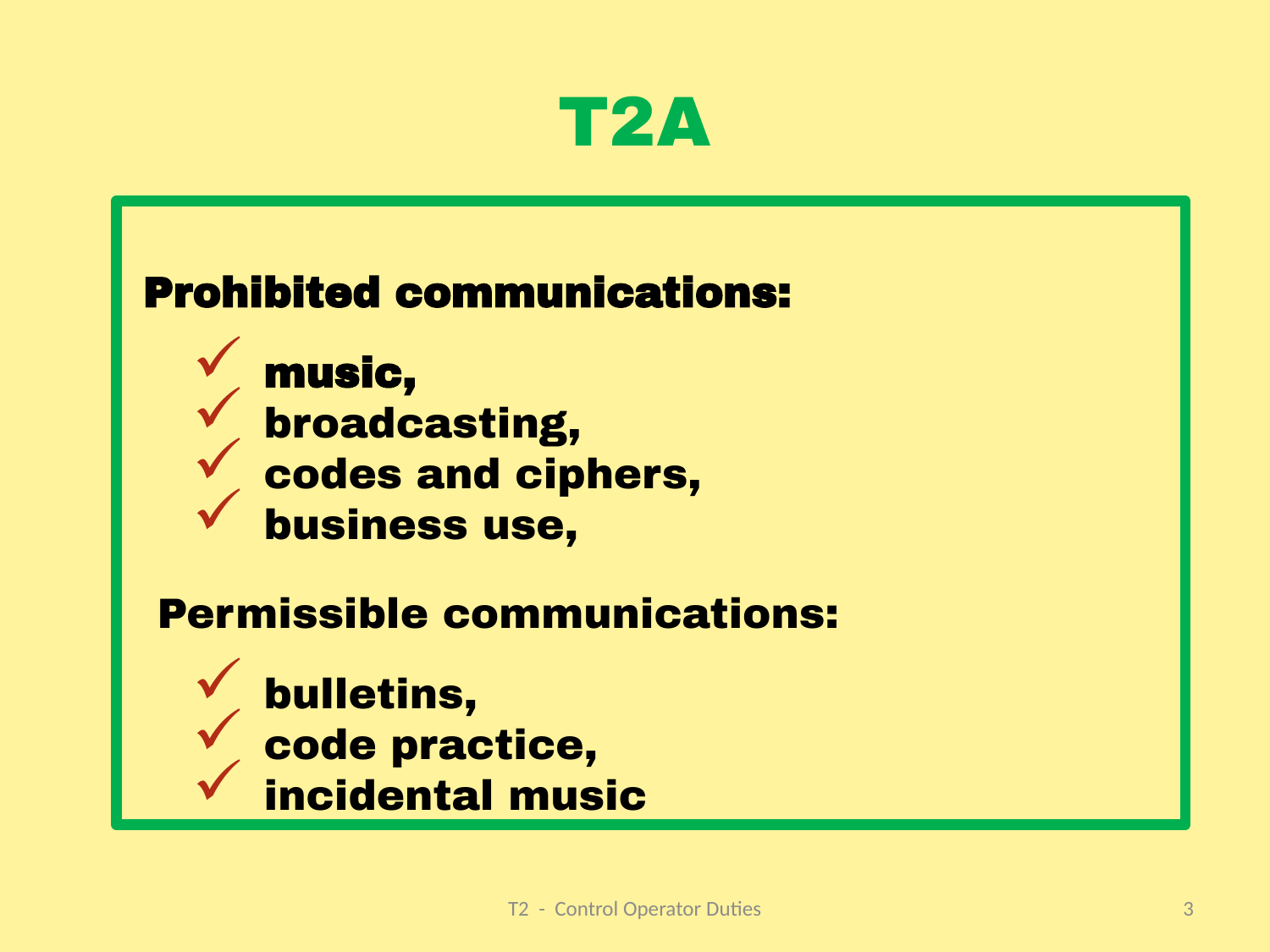

# T2A

 Prohibited communications:

music,
broadcasting,
codes and ciphers,
business use,

  Permissible communications:

bulletins,
code practice,
incidental music
T2  -  Control Operator Duties
3